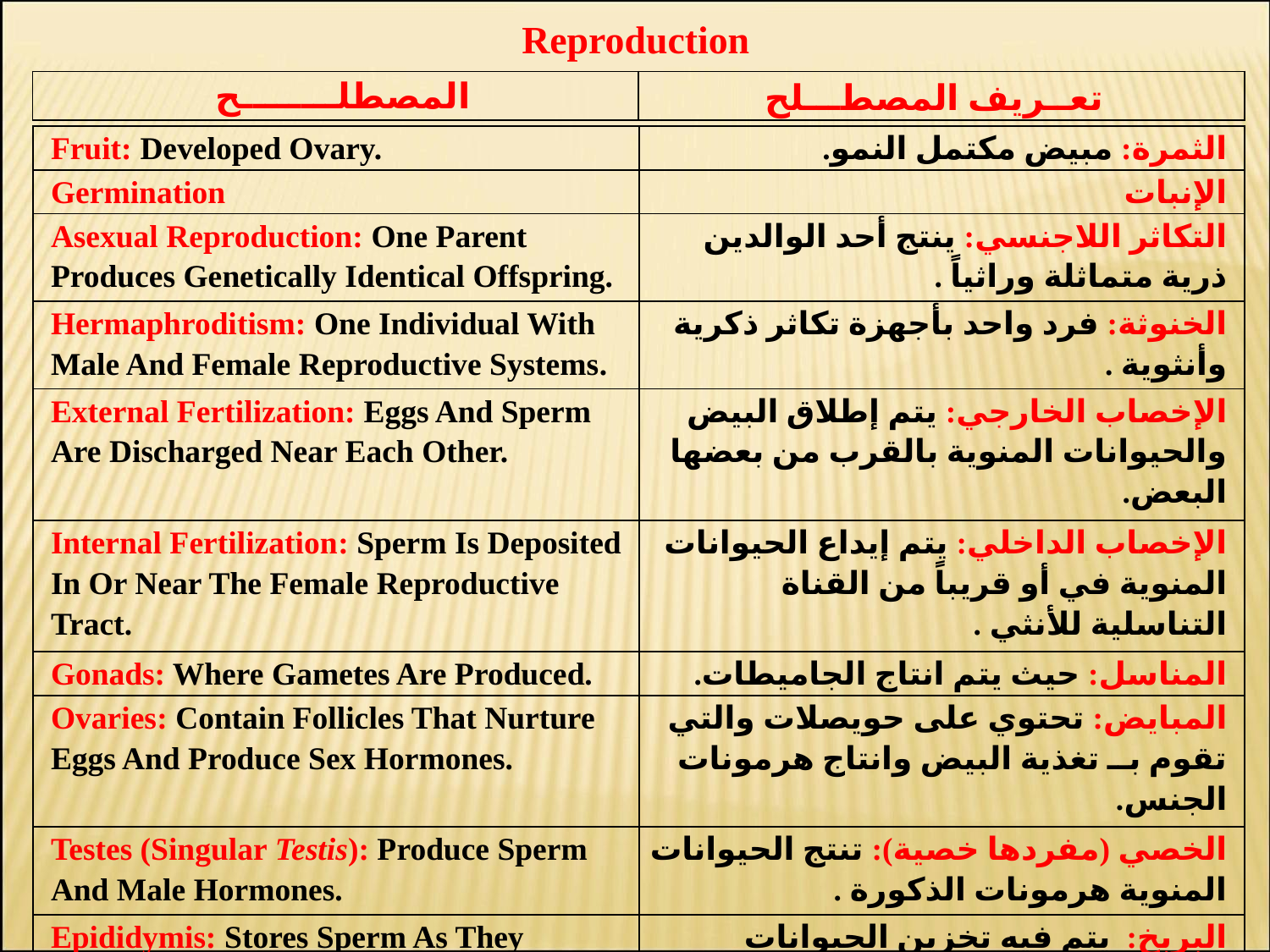

Reproduction
| المصطلــــــــح | تعــريف المصطـــلح |
| --- | --- |
| Fruit: Developed Ovary. | الثمرة: مبيض مكتمل النمو. |
| --- | --- |
| Germination | الإنبات |
| Asexual Reproduction: One Parent Produces Genetically Identical Offspring. | التكاثر اللاجنسي: ينتج أحد الوالدين ذرية متماثلة وراثياً . |
| Hermaphroditism: One Individual With Male And Female Reproductive Systems. | الخنوثة: فرد واحد بأجهزة تكاثر ذكرية وأنثوية . |
| External Fertilization: Eggs And Sperm Are Discharged Near Each Other. | الإخصاب الخارجي: يتم إطلاق البيض والحيوانات المنوية بالقرب من بعضها البعض. |
| Internal Fertilization: Sperm Is Deposited In Or Near The Female Reproductive Tract. | الإخصاب الداخلي: يتم إيداع الحيوانات المنوية في أو قريباً من القناة التناسلية للأنثي . |
| Gonads: Where Gametes Are Produced. | المناسل: حيث يتم انتاج الجاميطات. |
| Ovaries: Contain Follicles That Nurture Eggs And Produce Sex Hormones. | المبايض: تحتوي على حويصلات والتي تقوم بــ تغذية البيض وانتاج هرمونات الجنس. |
| Testes (Singular Testis): Produce Sperm And Male Hormones. | الخصي (مفردها خصية): تنتج الحيوانات المنوية هرمونات الذكورة . |
| Epididymis: Stores Sperm As They Develop Further | البربخ: يتم فيه تخزين الحيوانات المنوية وإنضاجها. |